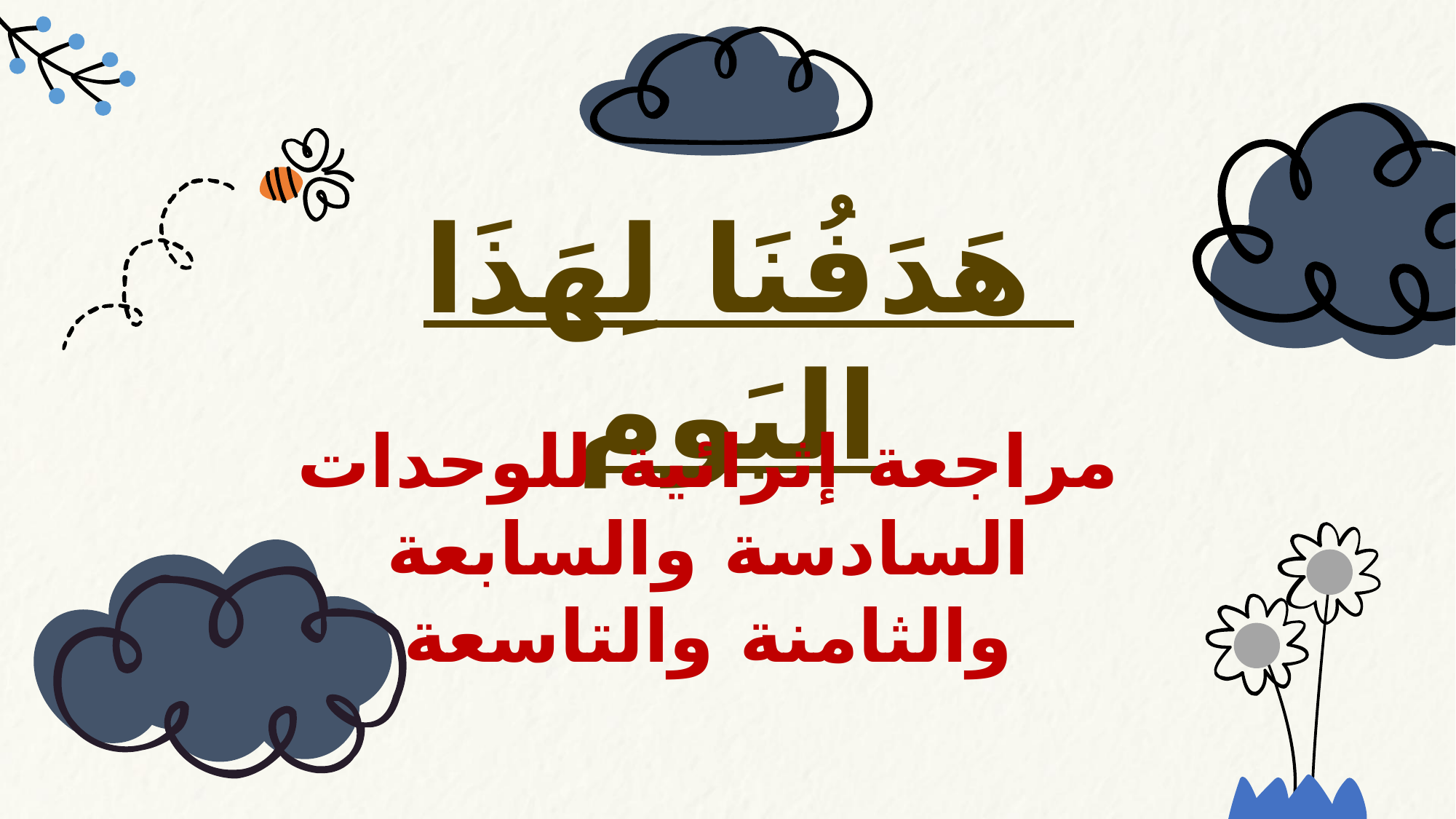

هَدَفُنَا لِهَذَا اليَوم
مراجعة إثرائية للوحدات السادسة والسابعة
والثامنة والتاسعة